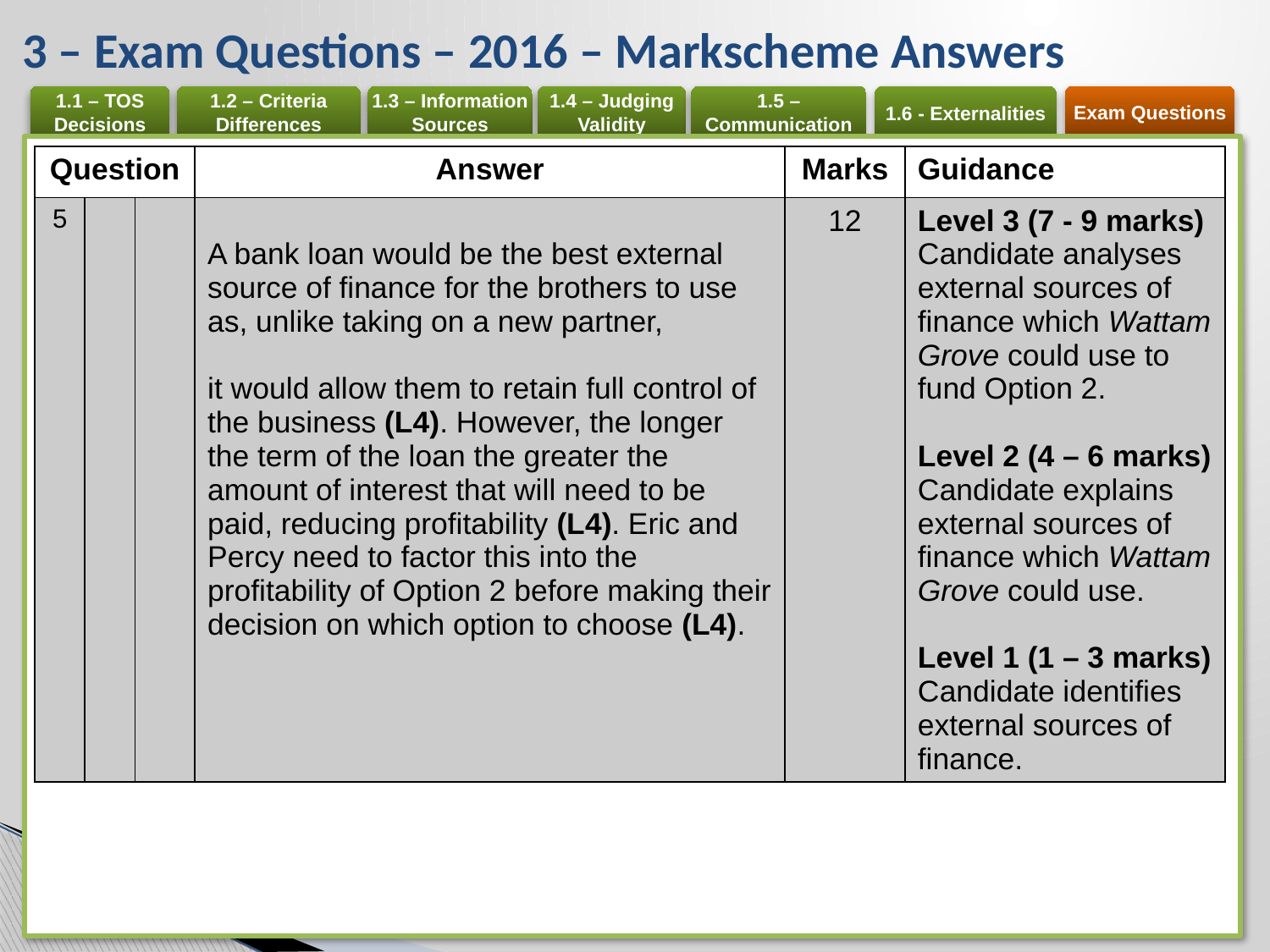

# 3 – Exam Questions – 2016 – Markscheme Answers
| Question |  |  | Answer | Marks | Guidance |
| --- | --- | --- | --- | --- | --- |
| 5 |  |  | A bank loan would be the best external source of finance for the brothers to use as, unlike taking on a new partner, it would allow them to retain full control of the business (L4). However, the longer the term of the loan the greater the amount of interest that will need to be paid, reducing profitability (L4). Eric and Percy need to factor this into the profitability of Option 2 before making their decision on which option to choose (L4). | 12 | Level 3 (7 - 9 marks) Candidate analyses external sources of finance which Wattam Grove could use to fund Option 2. Level 2 (4 – 6 marks) Candidate explains external sources of finance which Wattam Grove could use. Level 1 (1 – 3 marks) Candidate identifies external sources of finance. |